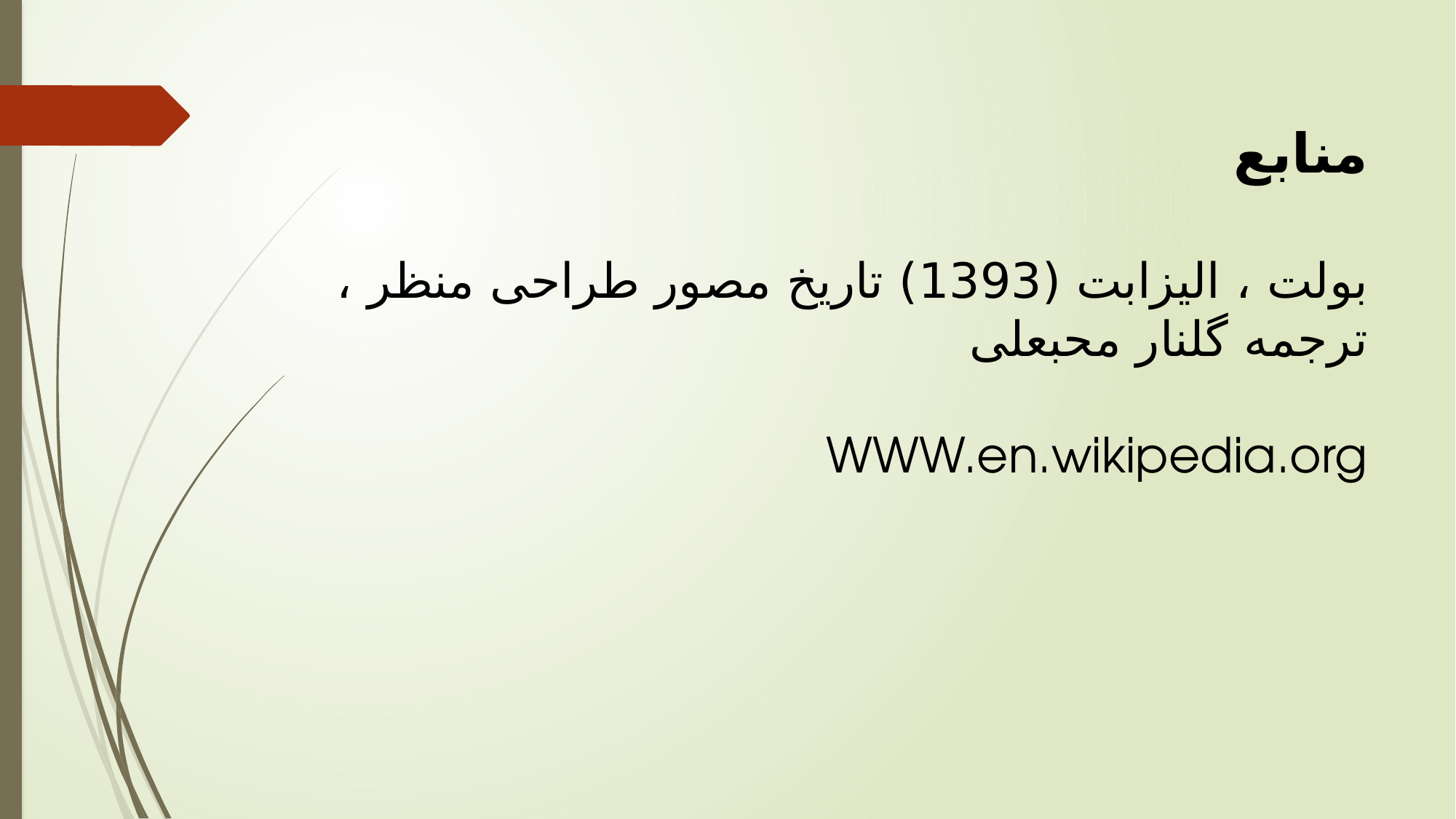

منابع

بولت ، الیزابت (1393) تاریخ مصور طراحی منظر ، ترجمه گلنار محبعلی

WWW.en.wikipedia.org